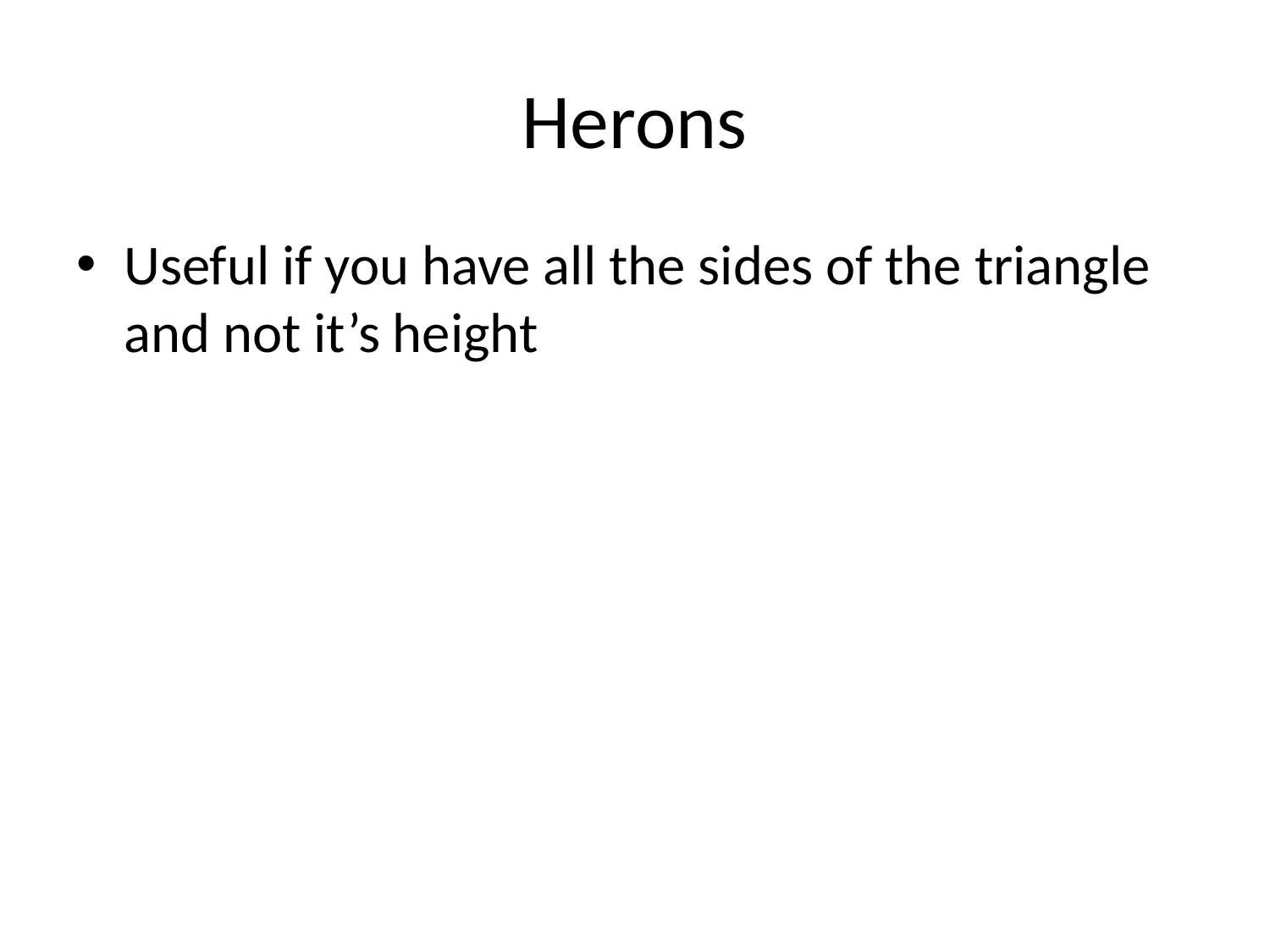

# Herons
Useful if you have all the sides of the triangle and not it’s height